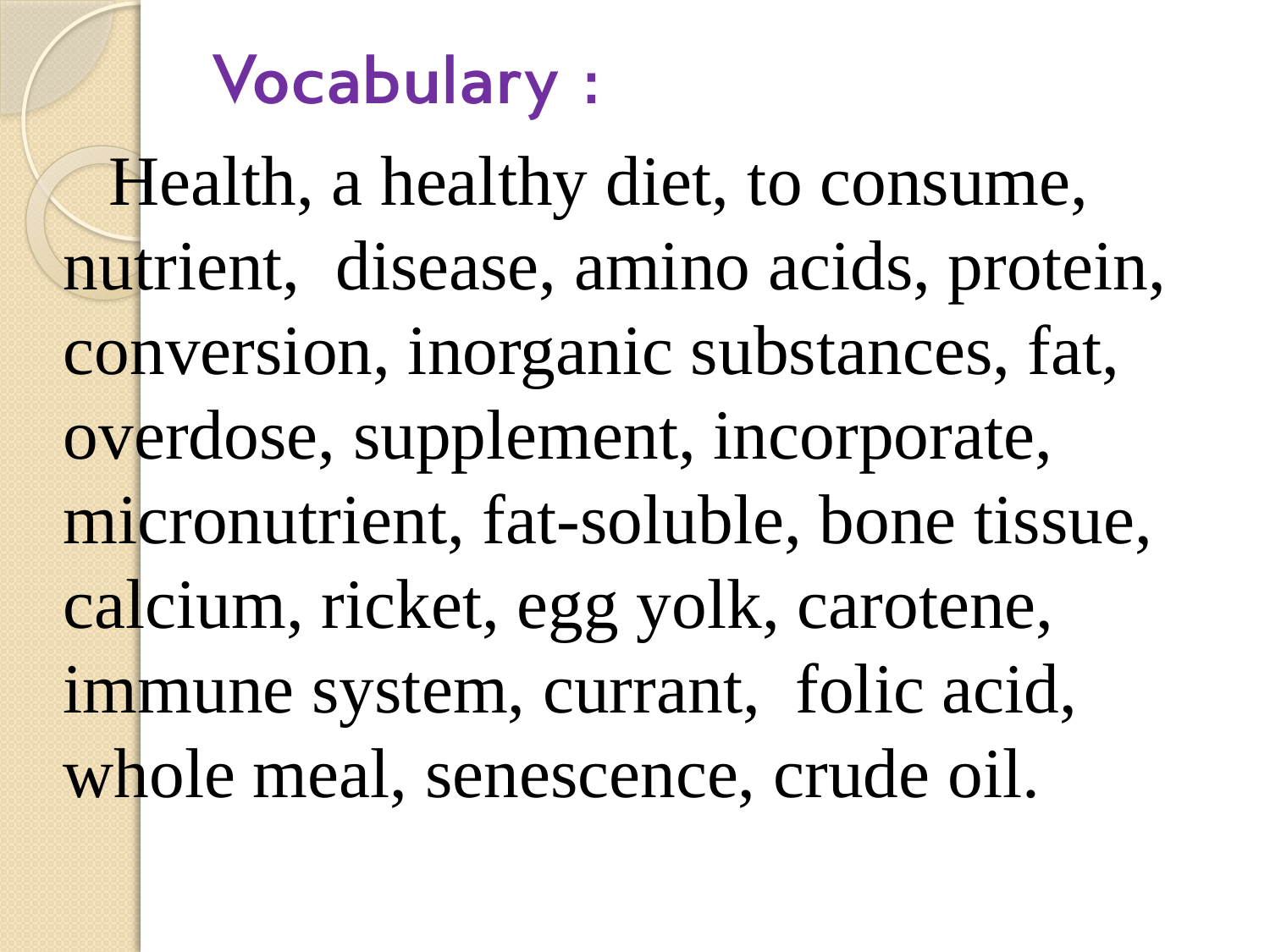

# Vocabulary :
     Health, a healthy diet, to consume, nutrient,  disease, amino acids, protein, conversion, inorganic substances, fat, overdose, supplement, incorporate,  micronutrient, fat-soluble, bone tissue, calcium, ricket, egg yolk, carotene, immune system, currant,  folic acid, whole meal, senescence, crude oil.